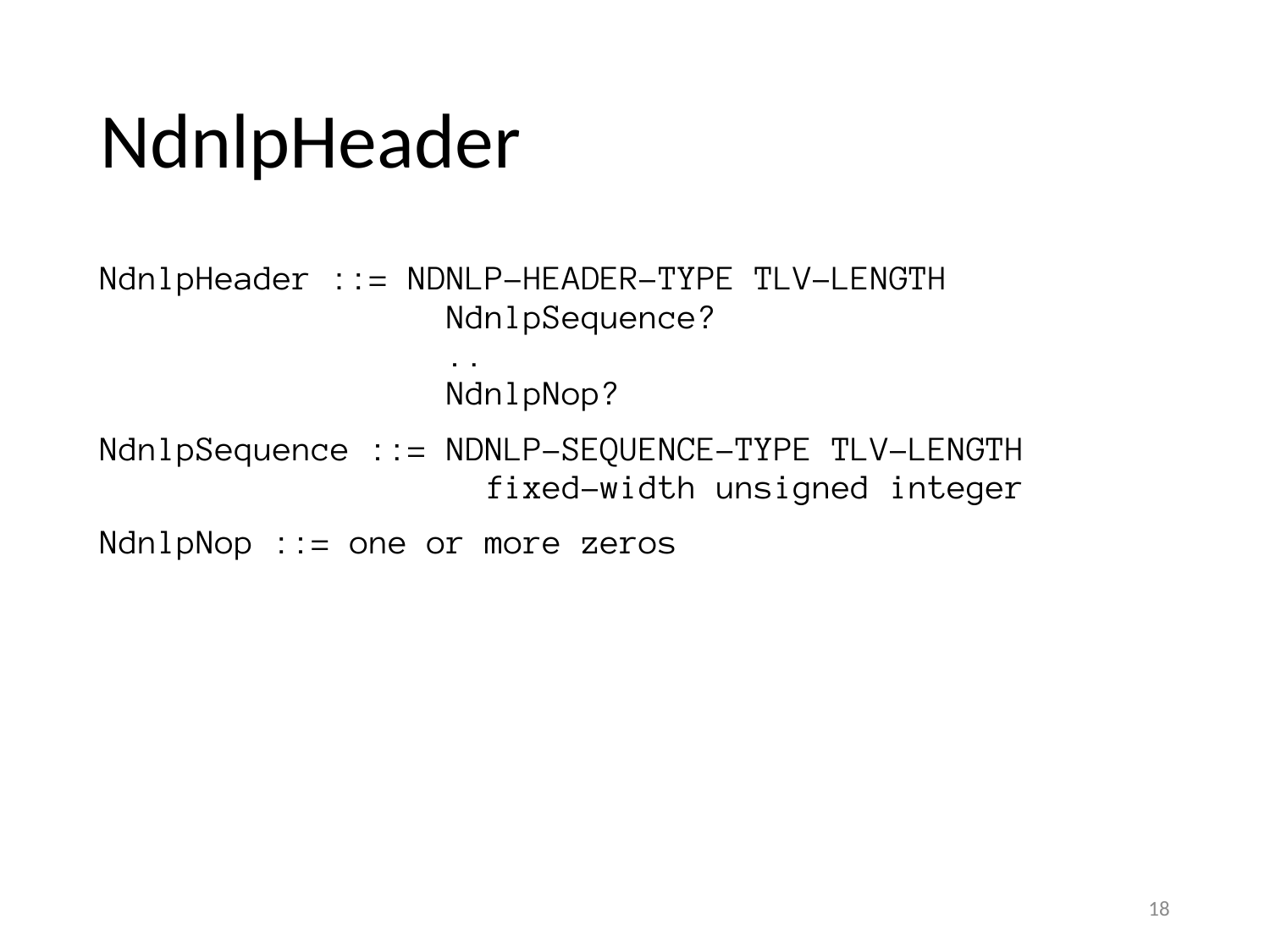

# NdnlpHeader
NdnlpHeader ::= NDNLP-HEADER-TYPE TLV-LENGTH
                  NdnlpSequence?
                  ..
                  NdnlpNop?
NdnlpSequence ::= NDNLP-SEQUENCE-TYPE TLV-LENGTH
                    fixed-width unsigned integer
NdnlpNop ::= one or more zeros
18